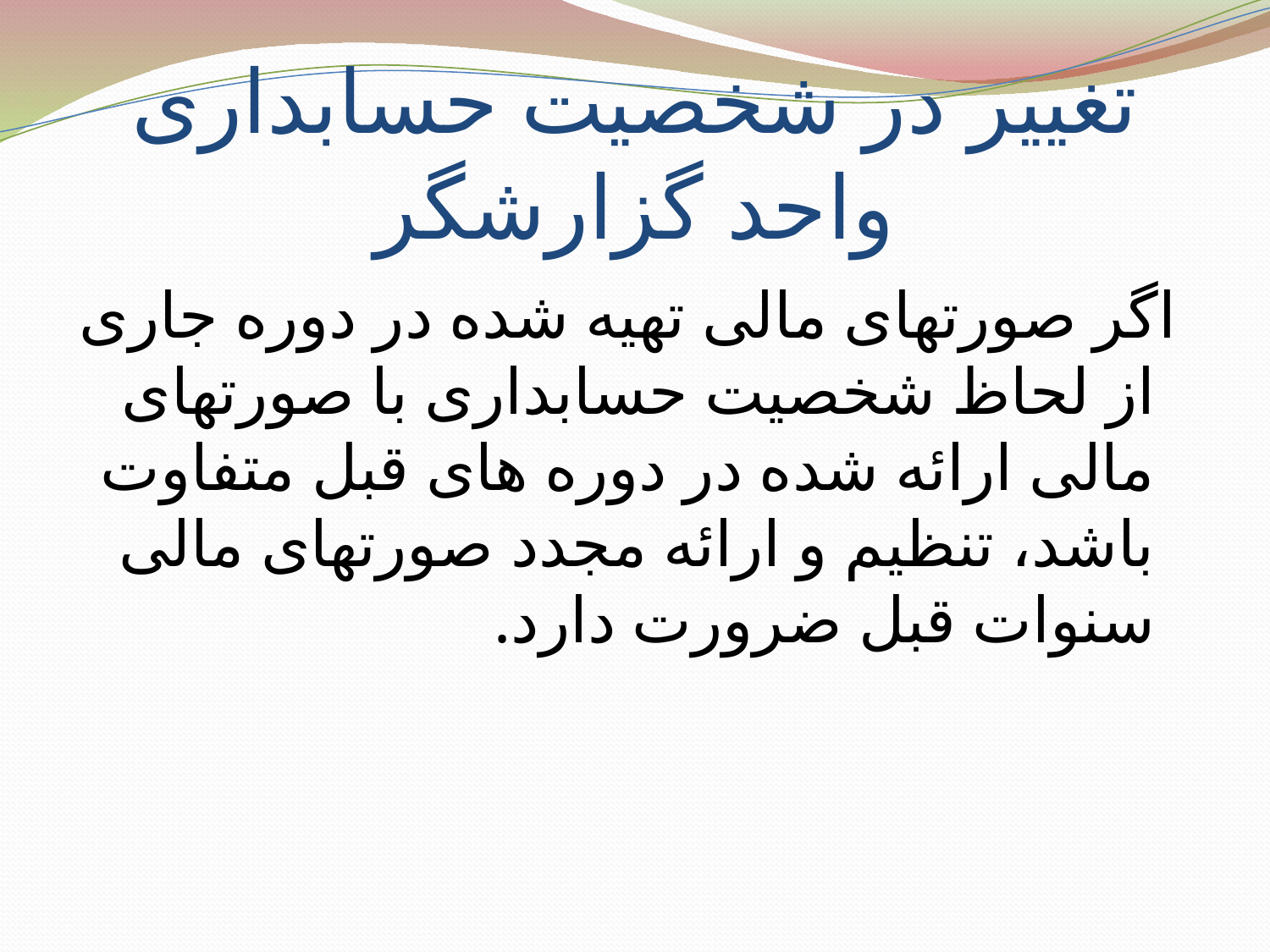

# تغییر در شخصیت حسابداری واحد گزارشگر
 اگر صورتهای مالی تهیه شده در دوره جاری از لحاظ شخصیت حسابداری با صورتهای مالی ارائه شده در دوره های قبل متفاوت باشد، تنظیم و ارائه مجدد صورتهای مالی سنوات قبل ضرورت دارد.